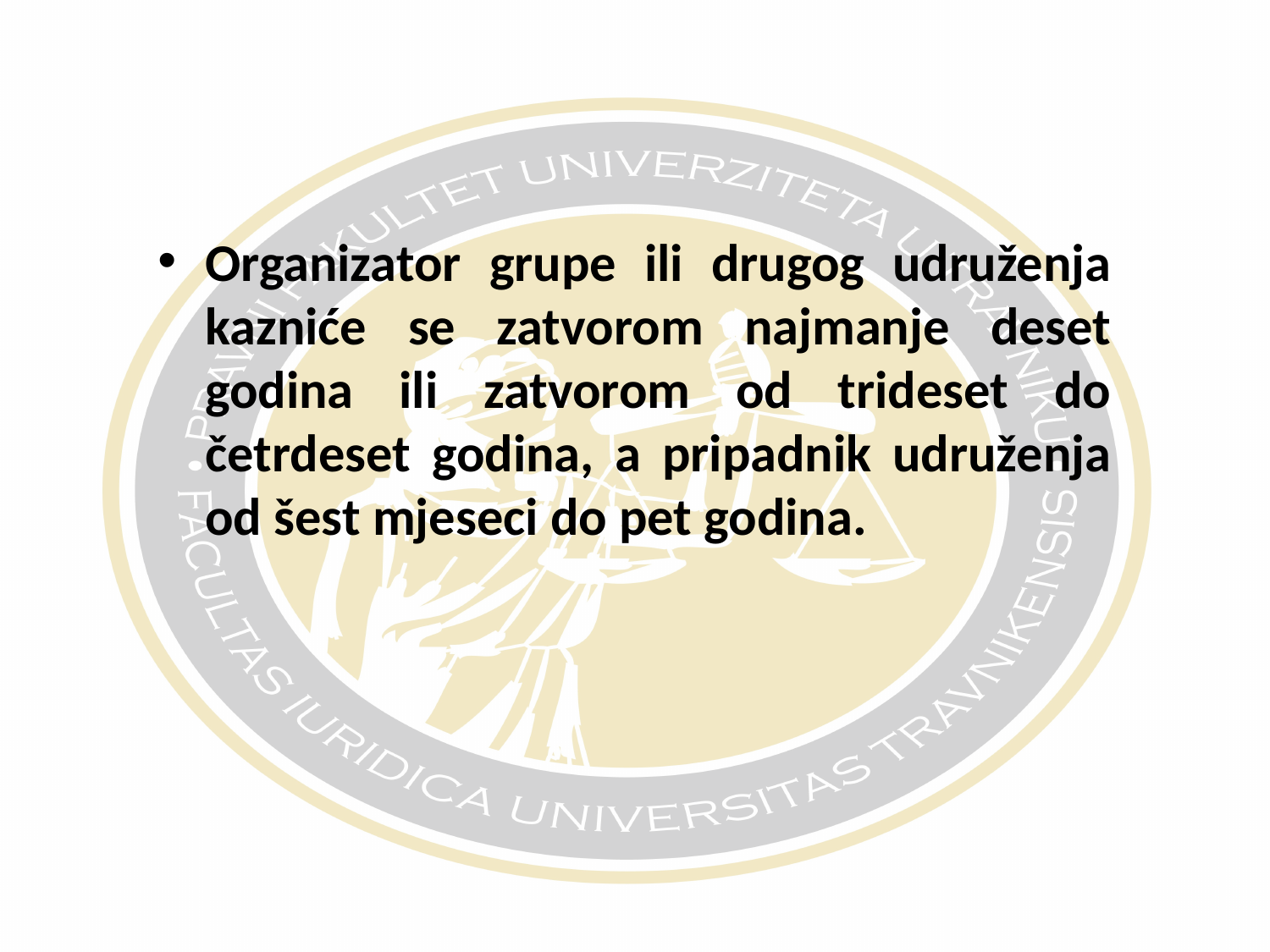

#
Organizator grupe ili drugog udruženja kazniće se zatvorom najmanje deset godina ili zatvorom od trideset do četrdeset godina, a pripadnik udruženja od šest mjeseci do pet godina.